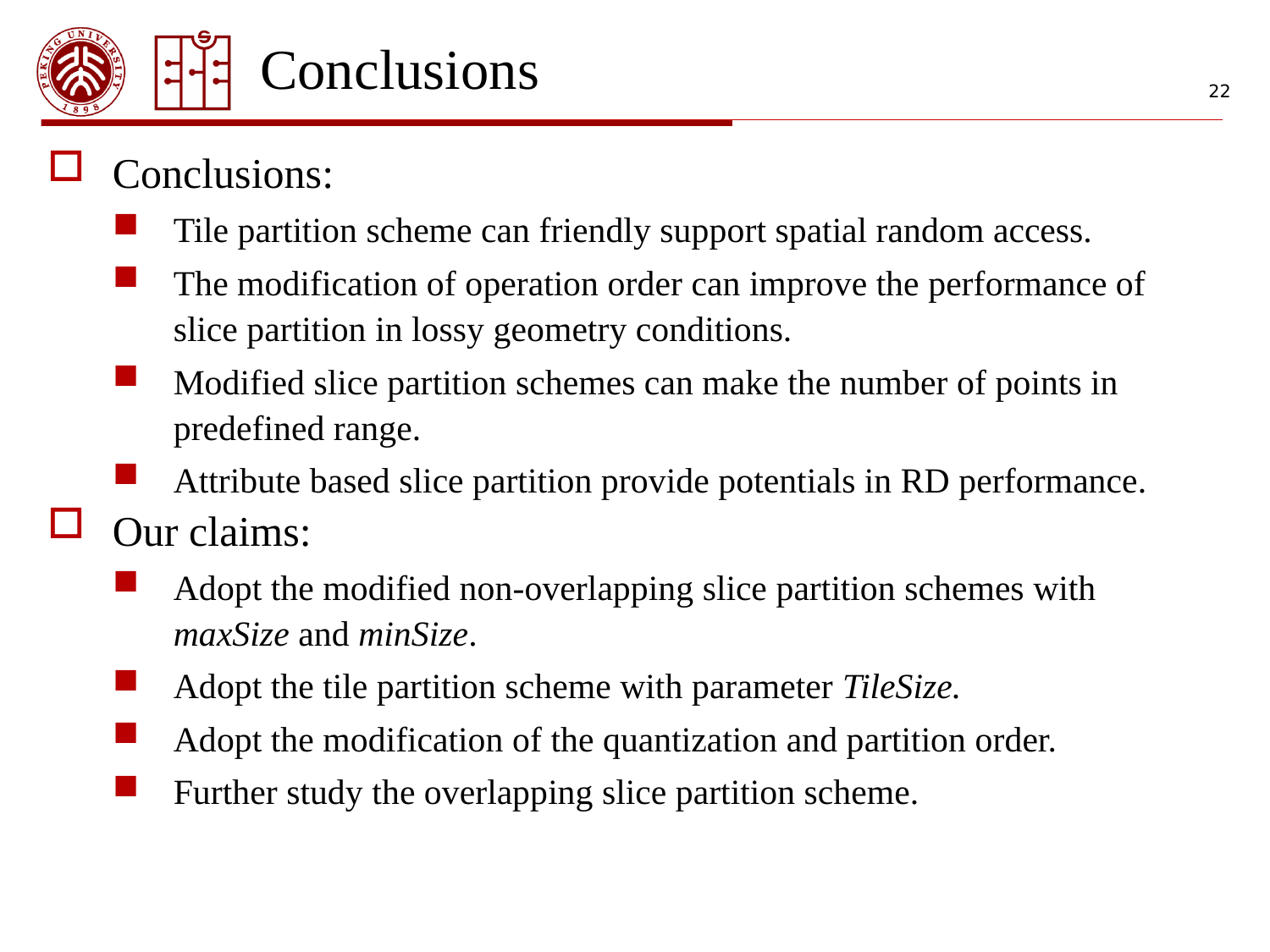

# Conclusions
22
Conclusions:
Tile partition scheme can friendly support spatial random access.
The modification of operation order can improve the performance of slice partition in lossy geometry conditions.
Modified slice partition schemes can make the number of points in predefined range.
Attribute based slice partition provide potentials in RD performance.
Our claims:
Adopt the modified non-overlapping slice partition schemes with maxSize and minSize.
Adopt the tile partition scheme with parameter TileSize.
Adopt the modification of the quantization and partition order.
Further study the overlapping slice partition scheme.